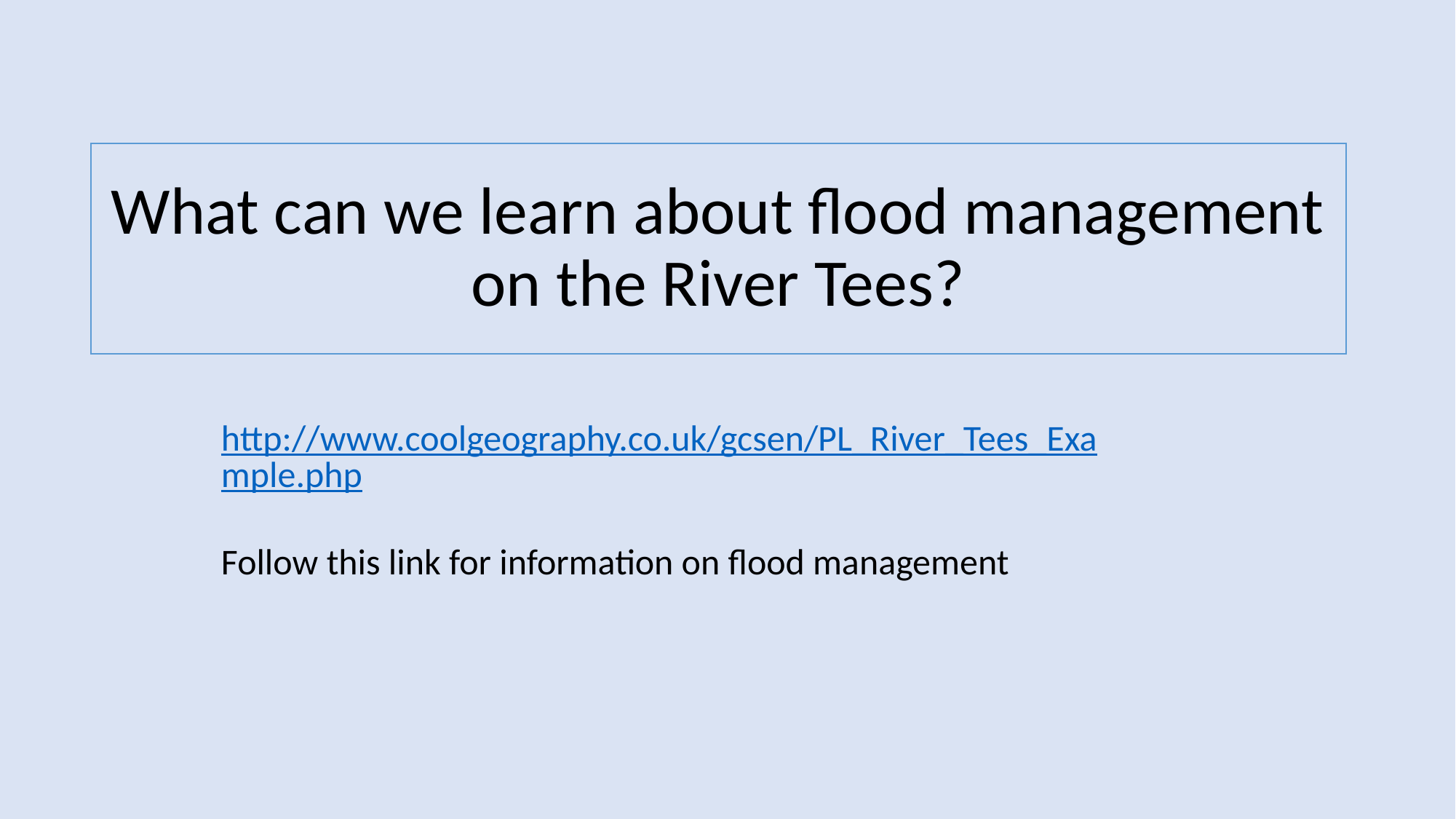

# What can we learn about flood management on the River Tees?
http://www.coolgeography.co.uk/gcsen/PL_River_Tees_Example.php

Follow this link for information on flood management